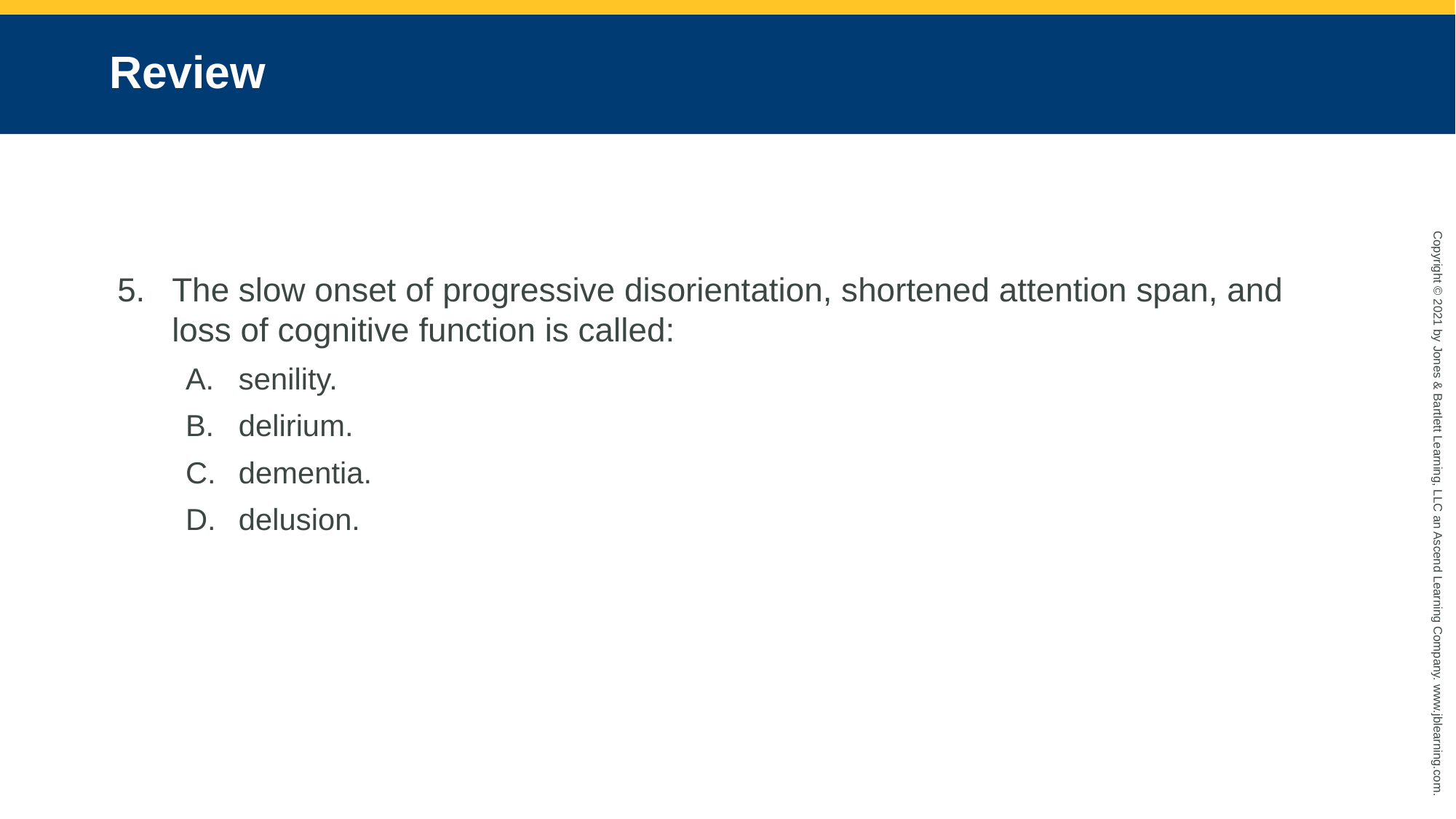

# Review
The slow onset of progressive disorientation, shortened attention span, and loss of cognitive function is called:
senility.
delirium.
dementia.
delusion.